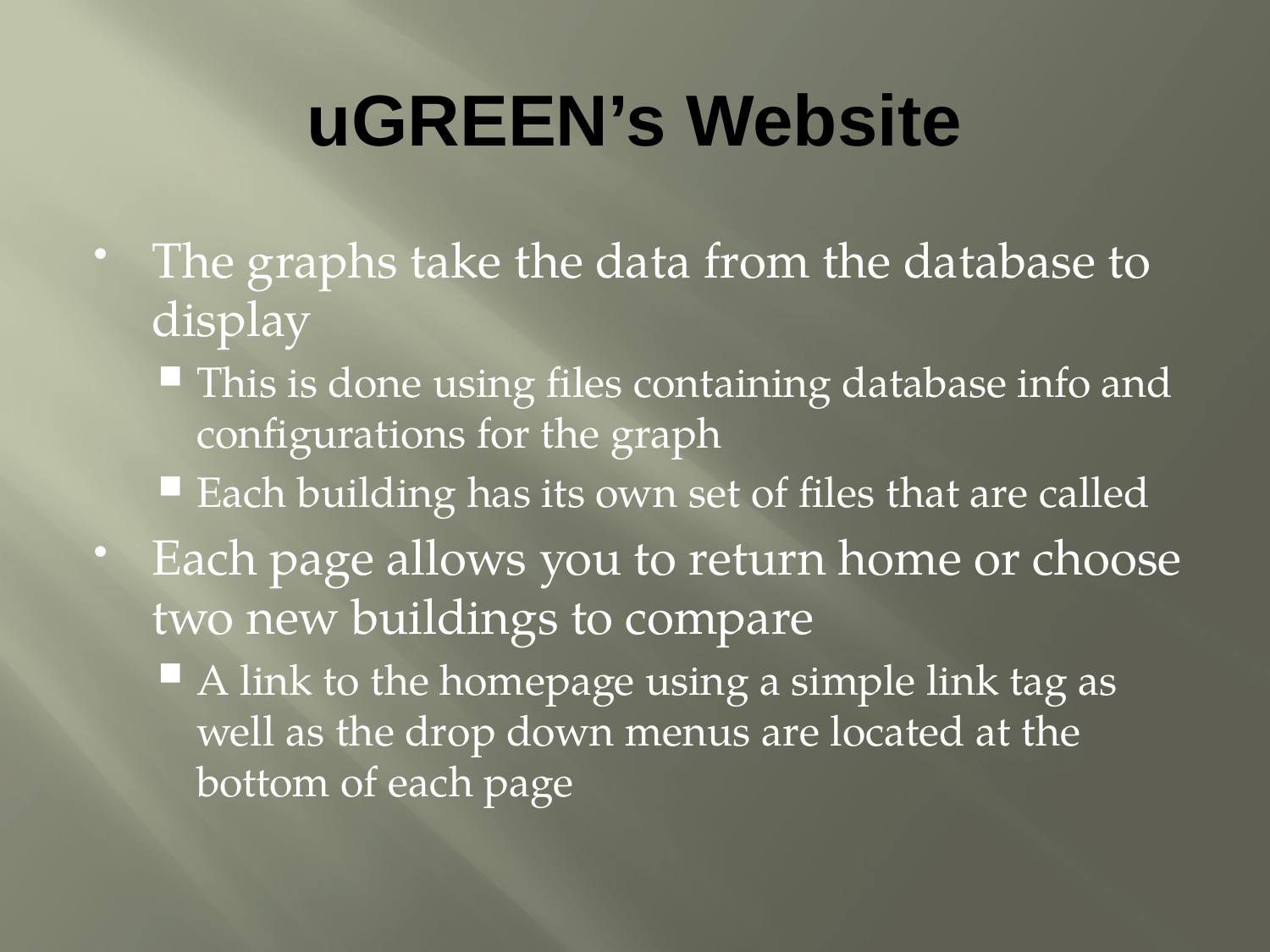

# uGREEN’s Website
The graphs take the data from the database to display
This is done using files containing database info and configurations for the graph
Each building has its own set of files that are called
Each page allows you to return home or choose two new buildings to compare
A link to the homepage using a simple link tag as well as the drop down menus are located at the bottom of each page